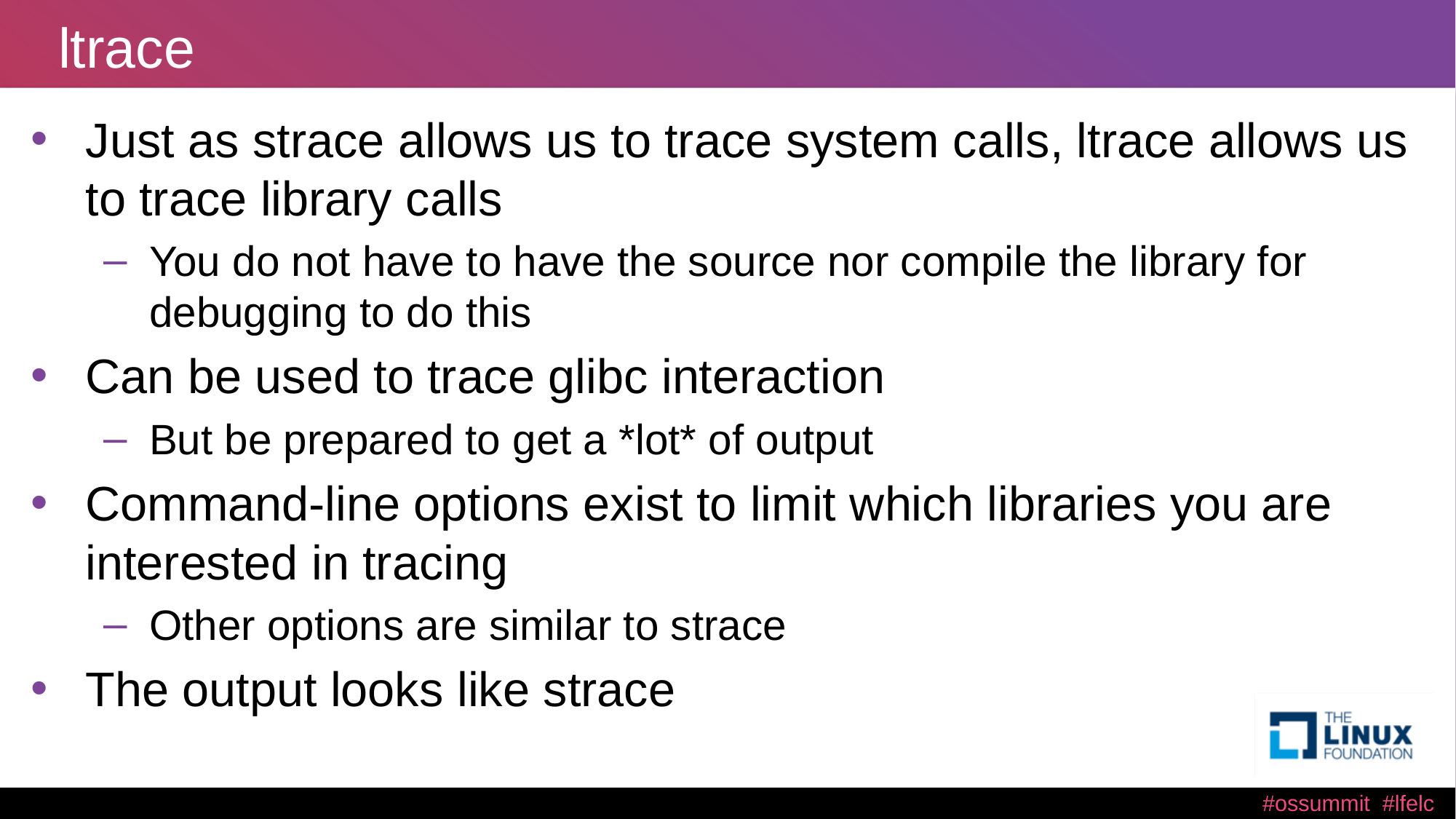

# ltrace
Just as strace allows us to trace system calls, ltrace allows us to trace library calls
You do not have to have the source nor compile the library for debugging to do this
Can be used to trace glibc interaction
But be prepared to get a *lot* of output
Command-line options exist to limit which libraries you are interested in tracing
Other options are similar to strace
The output looks like strace